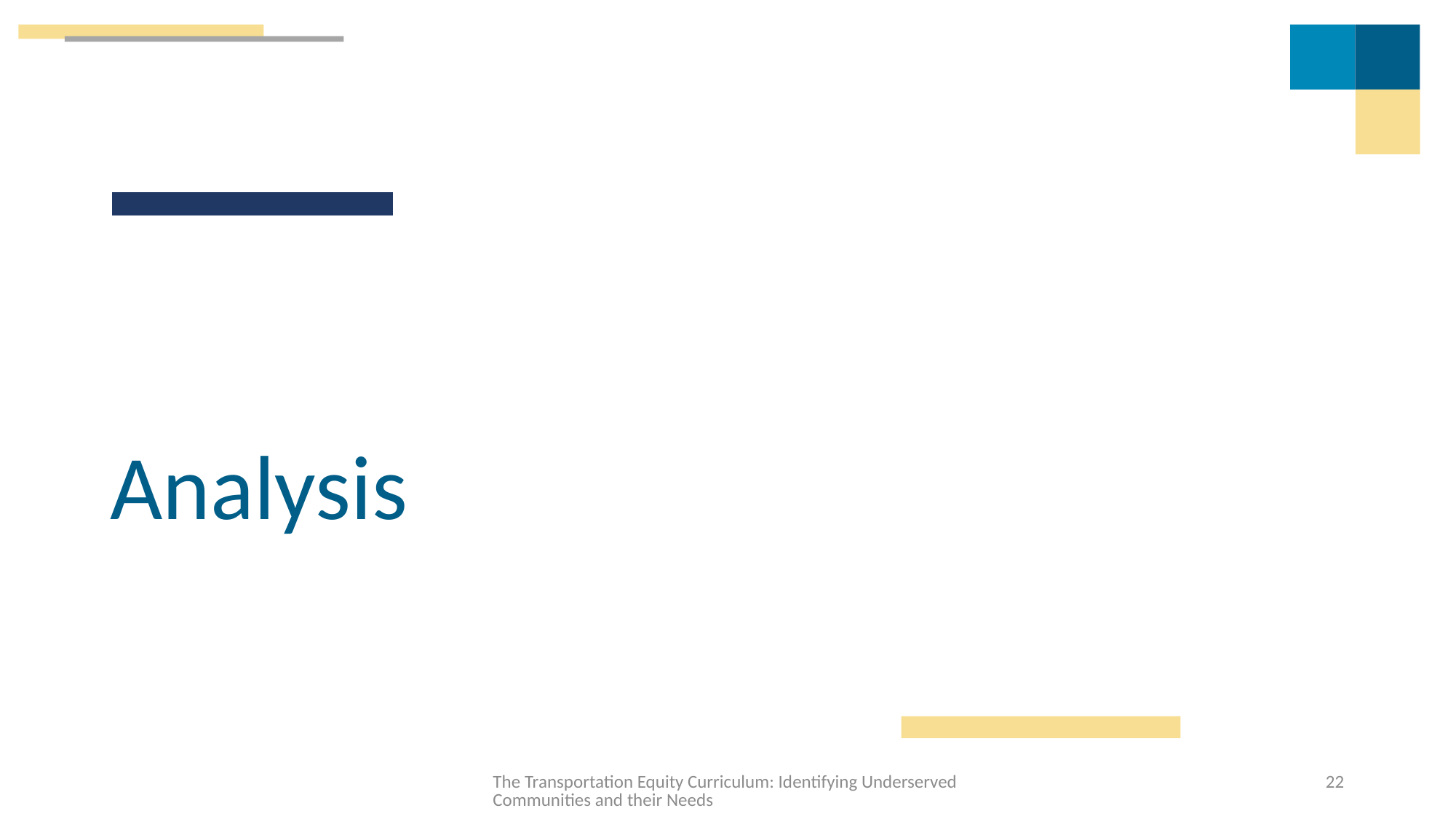

# Analysis

The Transportation Equity Curriculum: Identifying Underserved Communities and their Needs
22